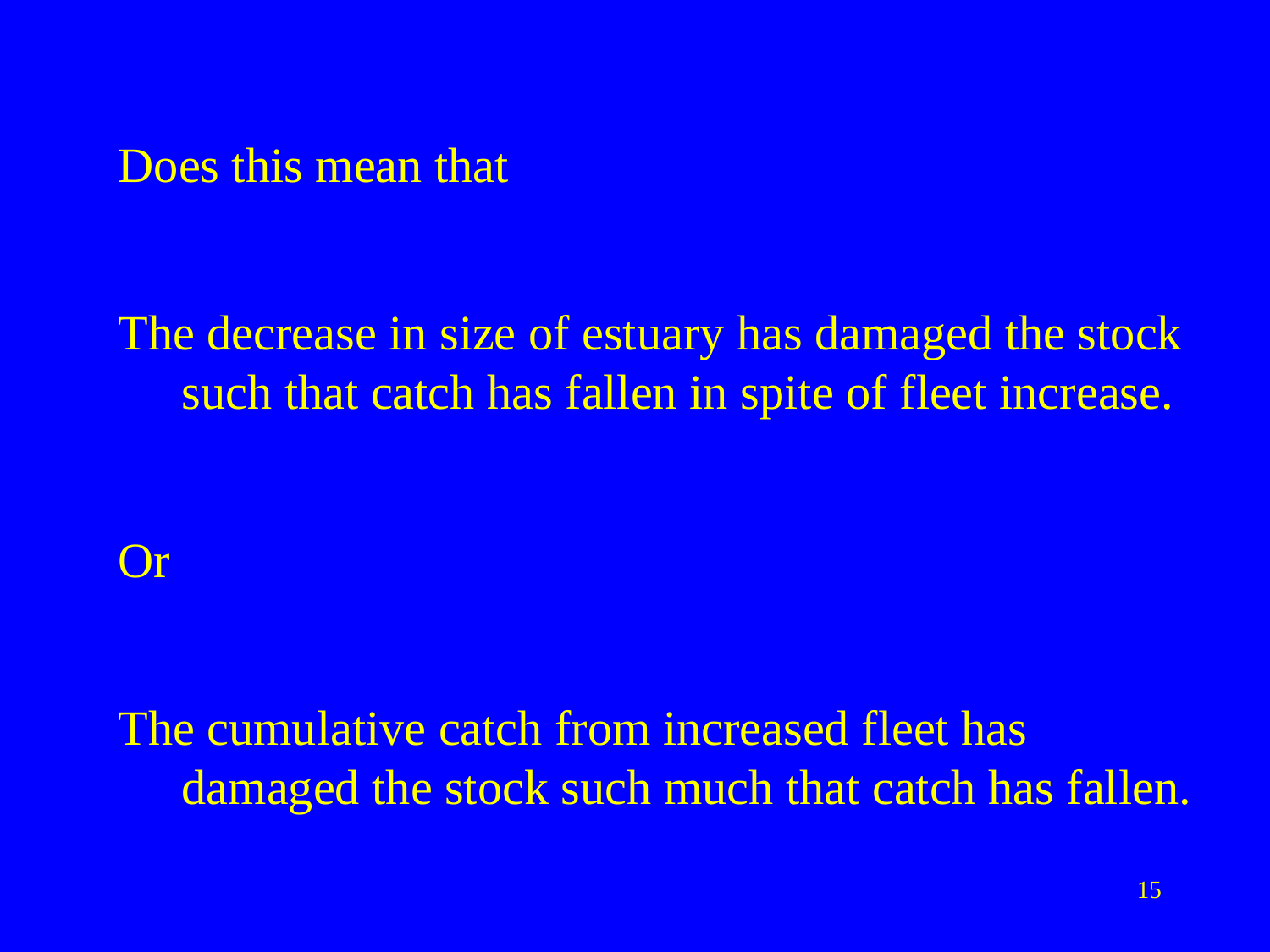

Does this mean that

The decrease in size of estuary has damaged the stock such that catch has fallen in spite of fleet increase.

Or

The cumulative catch from increased fleet has damaged the stock such much that catch has fallen.
15